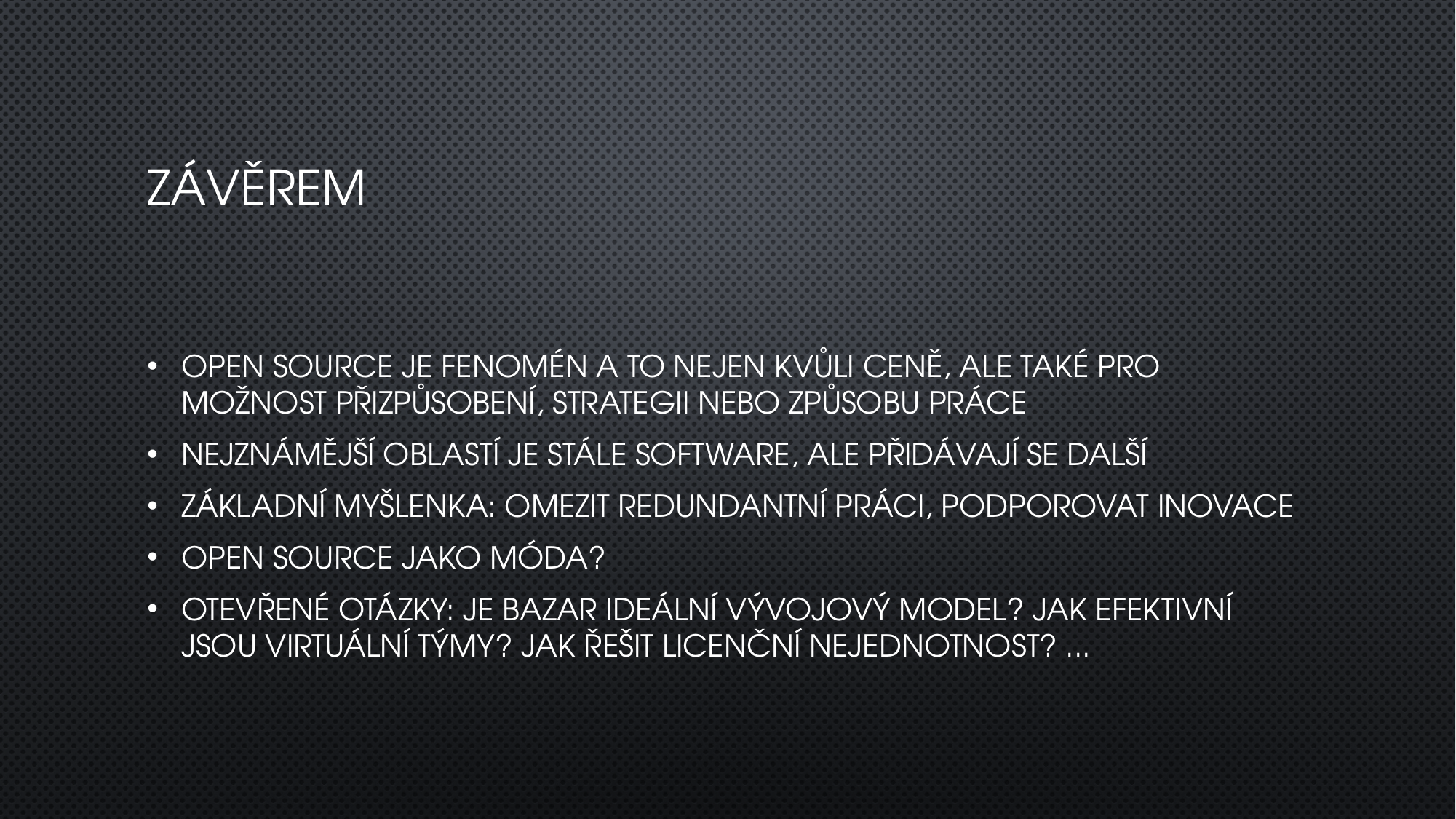

# Závěrem
Open source je fenomén a to nejen kvůli ceně, ale také pro možnost přizpůsobení, strategii nebo způsobu práce
Nejznámější oblastí je stále software, ale přidávají se další
Základní myšlenka: omezit redundantní práci, podporovat inovace
Open source jako móda?
Otevřené otázky: je bazar ideální vývojový model? Jak efektivní jsou virtuální týmy? Jak řešit licenční nejednotnost? ...